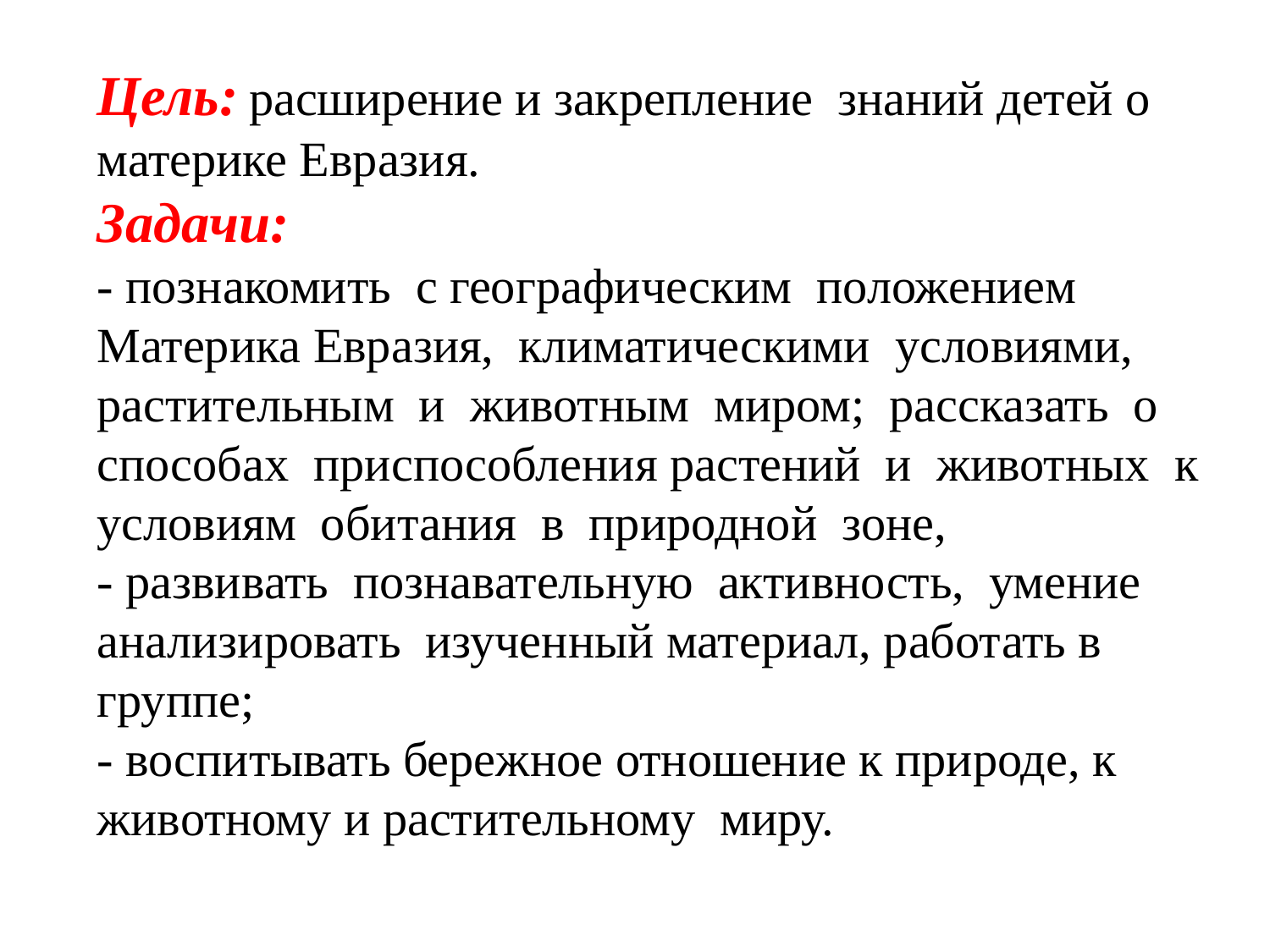

Цель: расширение и закрепление  знаний детей о материке Евразия.
Задачи:
- познакомить  с географическим  положением Материка Евразия,  климатическими  условиями, растительным  и  животным  миром;  рассказать  о  способах  приспособления растений  и  животных  к  условиям  обитания  в  природной  зоне,
- развивать  познавательную  активность,  умение  анализировать  изученный материал, работать в группе;
- воспитывать бережное отношение к природе, к животному и растительному  миру.